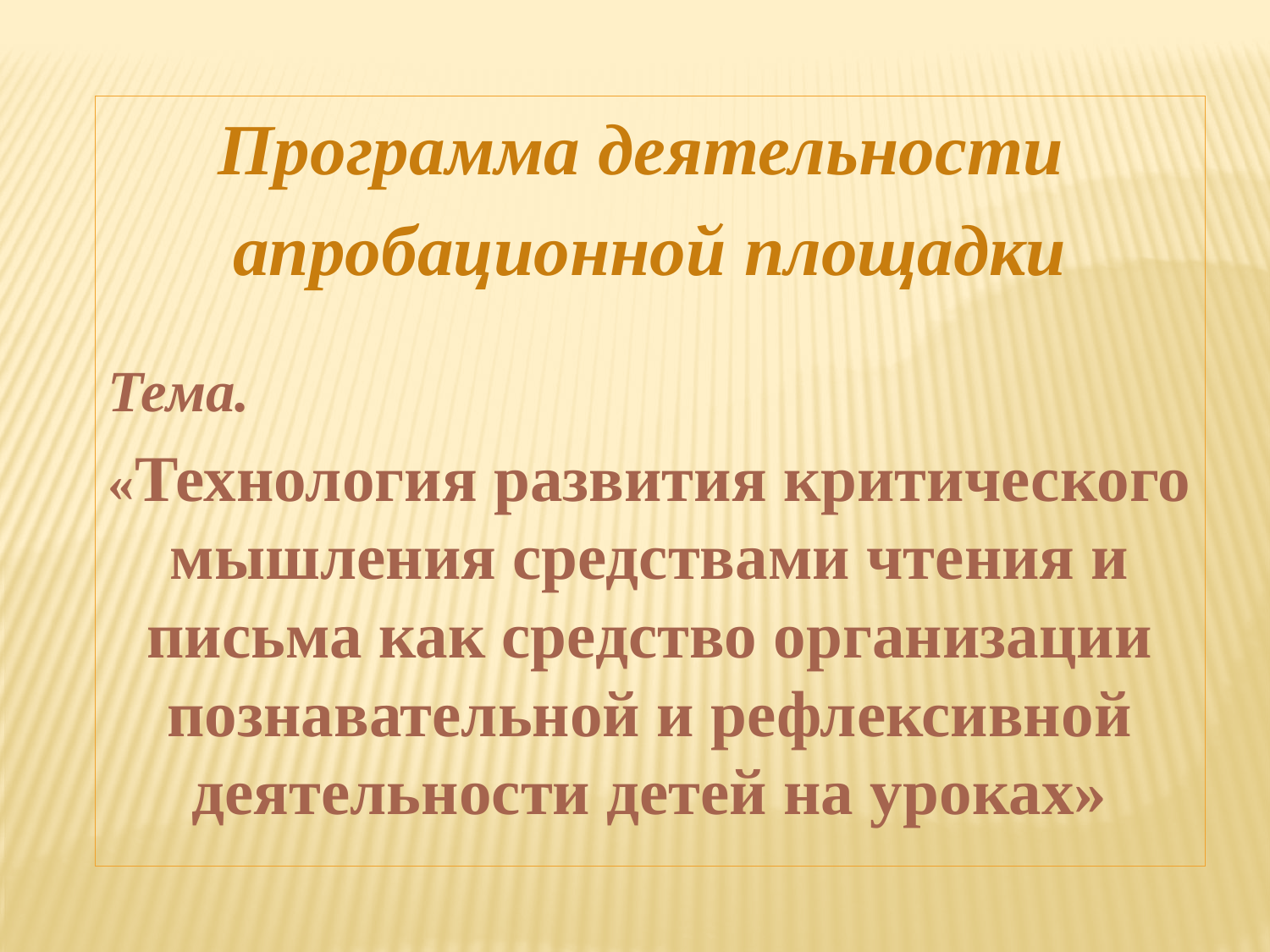

Программа деятельности
апробационной площадки

Тема.
«Технология развития критического мышления средствами чтения и письма как средство организации познавательной и рефлексивной деятельности детей на уроках»